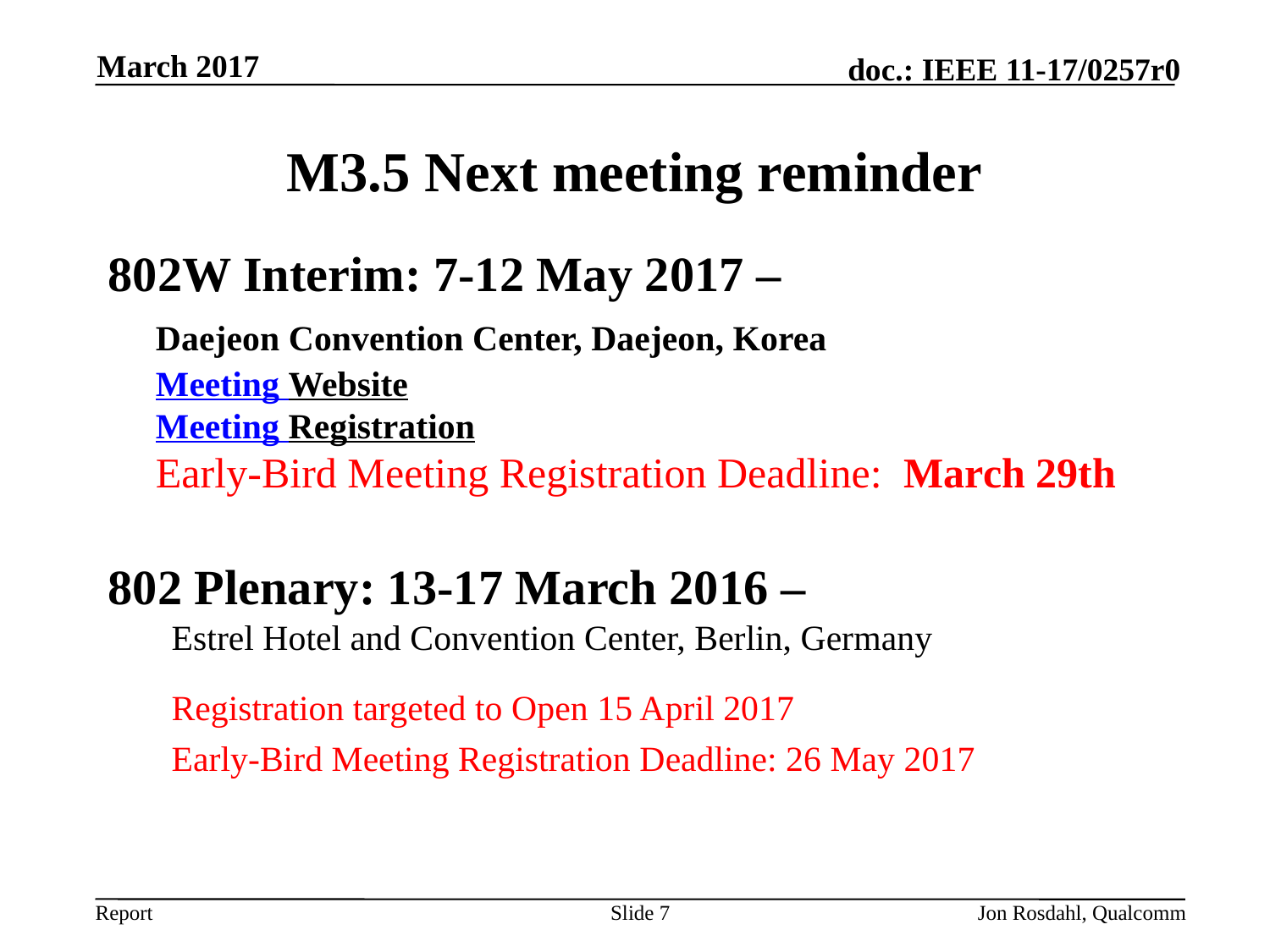

March 2017
# M3.5 Next meeting reminder
802W Interim: 7-12 May 2017 –
	Daejeon Convention Center, Daejeon, Korea
Meeting Website
Meeting Registration
Early-Bird Meeting Registration Deadline:  March 29th

802 Plenary: 13-17 March 2016 –
Estrel Hotel and Convention Center, Berlin, Germany

Registration targeted to Open 15 April 2017
Early-Bird Meeting Registration Deadline: 26 May 2017

Slide 7
Jon Rosdahl, Qualcomm